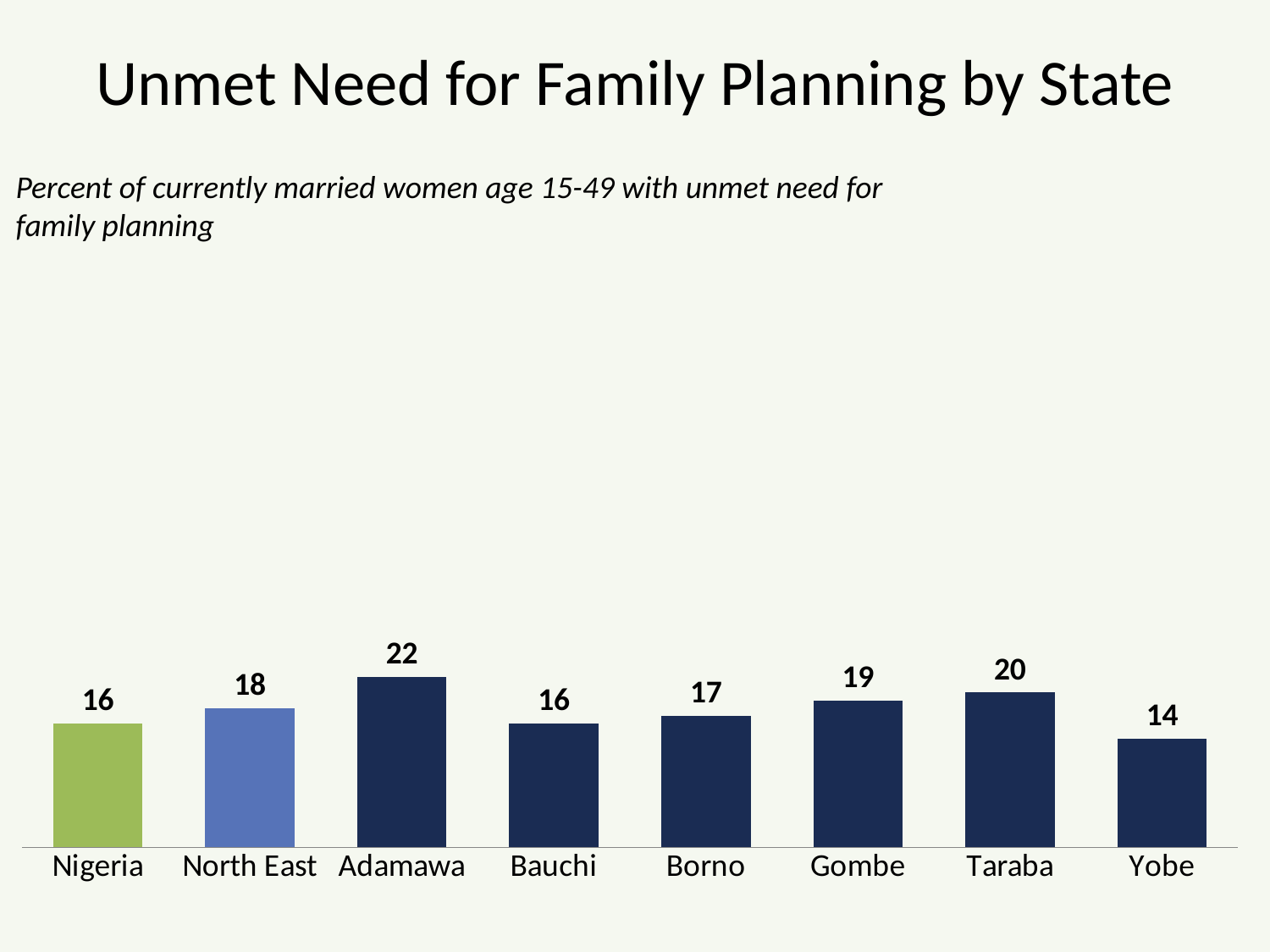

# Unmet Need for Family Planning by State
Percent of currently married women age 15-49 with unmet need for family planning

### Chart

| Category | Women  |
|---|---|
| Nigeria | 16.0 |
| North East | 18.0 |
| Adamawa | 22.0 |
| Bauchi | 16.0 |
| Borno | 17.0 |
| Gombe | 19.0 |
| Taraba | 20.0 |
| Yobe | 14.0 |